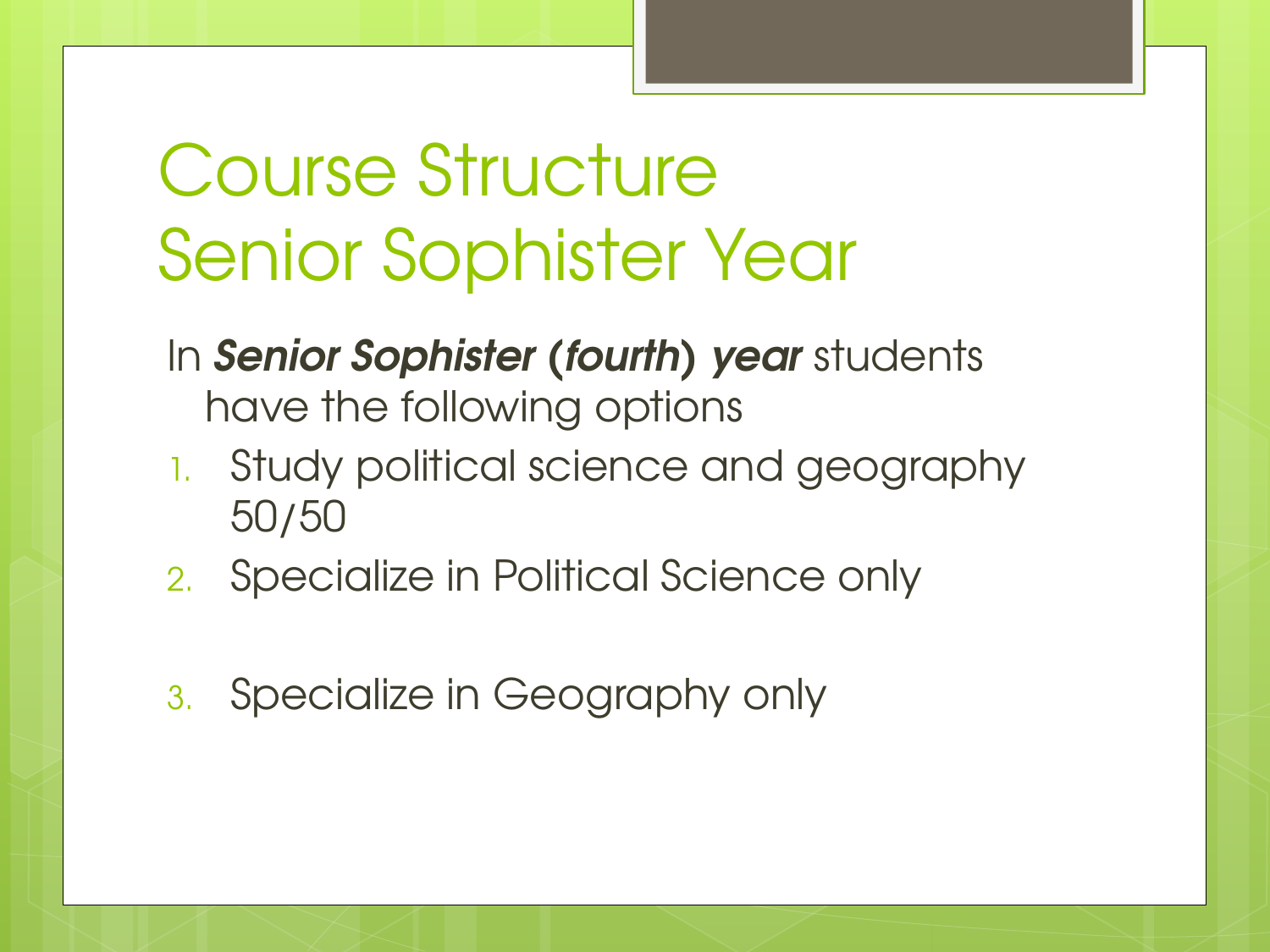

# Course Structure Senior Sophister Year
In Senior Sophister (fourth) year students have the following options
Study political science and geography 50/50
Specialize in Political Science only

Specialize in Geography only